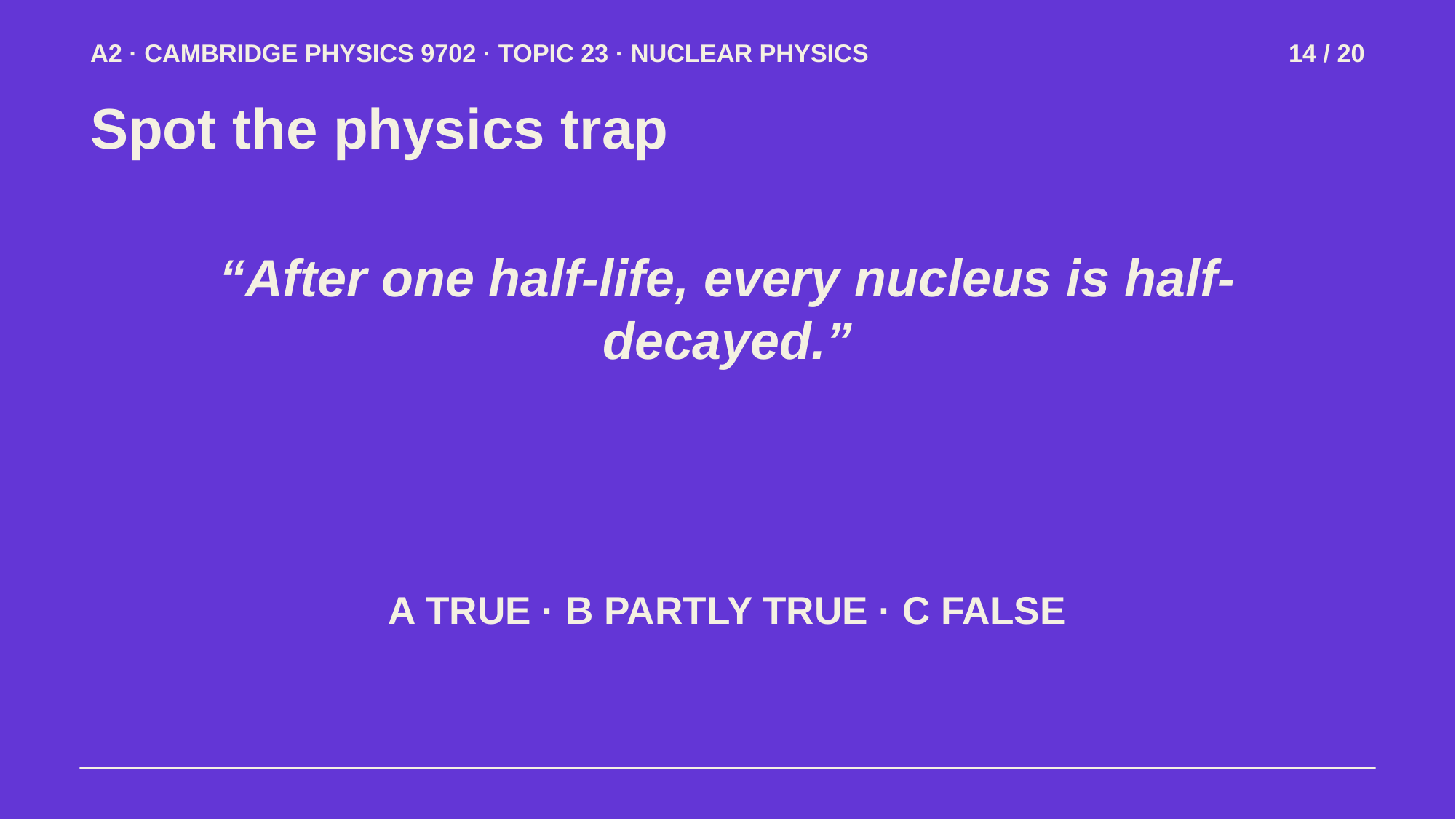

A2 · CAMBRIDGE PHYSICS 9702 · TOPIC 23 · NUCLEAR PHYSICS
14 / 20
Spot the physics trap
“After one half-life, every nucleus is half-decayed.”
A TRUE · B PARTLY TRUE · C FALSE